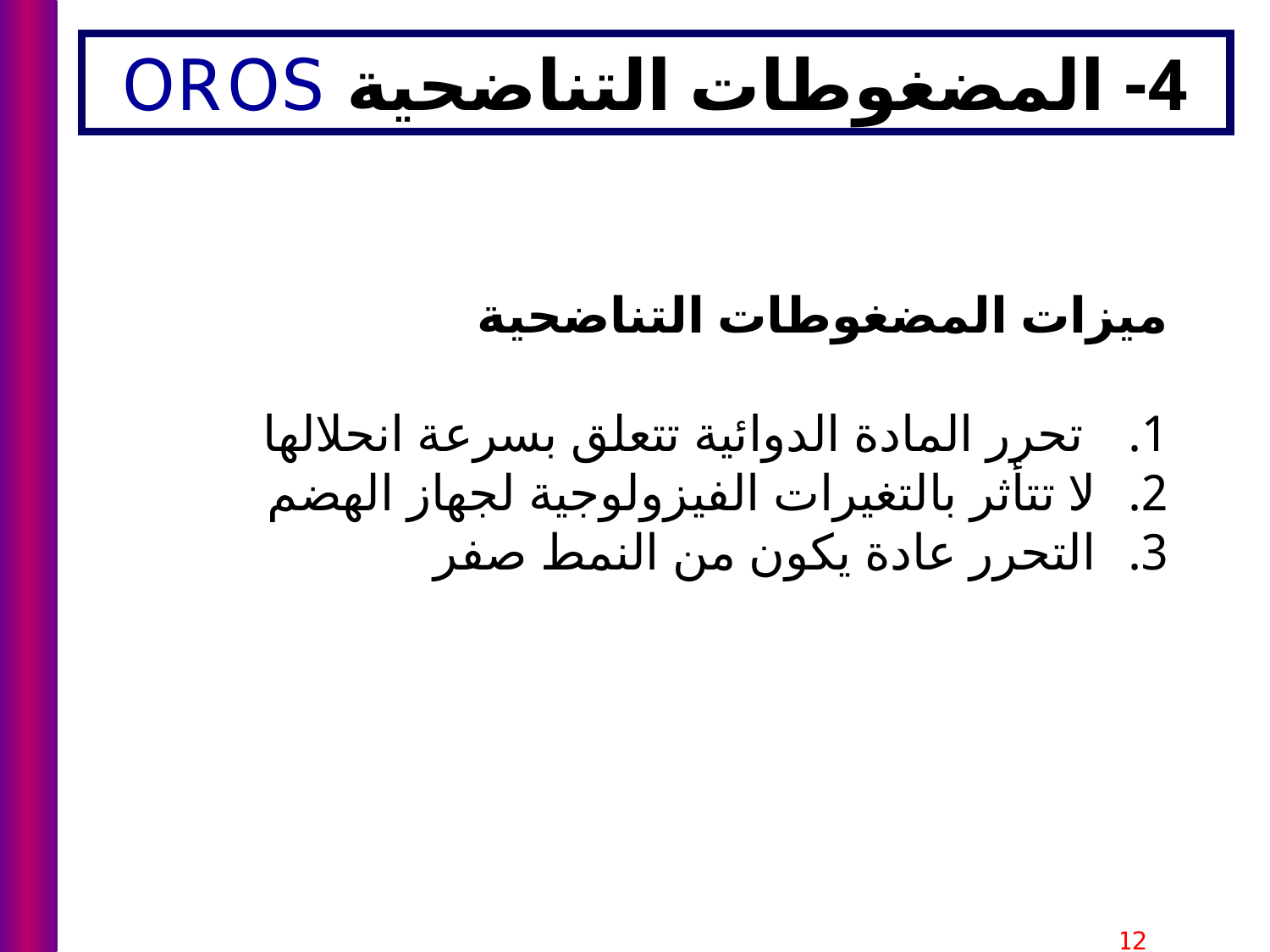

# 4- المضغوطات التناضحية OROS
ميزات المضغوطات التناضحية

 تحرر المادة الدوائية تتعلق بسرعة انحلالها
لا تتأثر بالتغيرات الفيزولوجية لجهاز الهضم
التحرر عادة يكون من النمط صفر